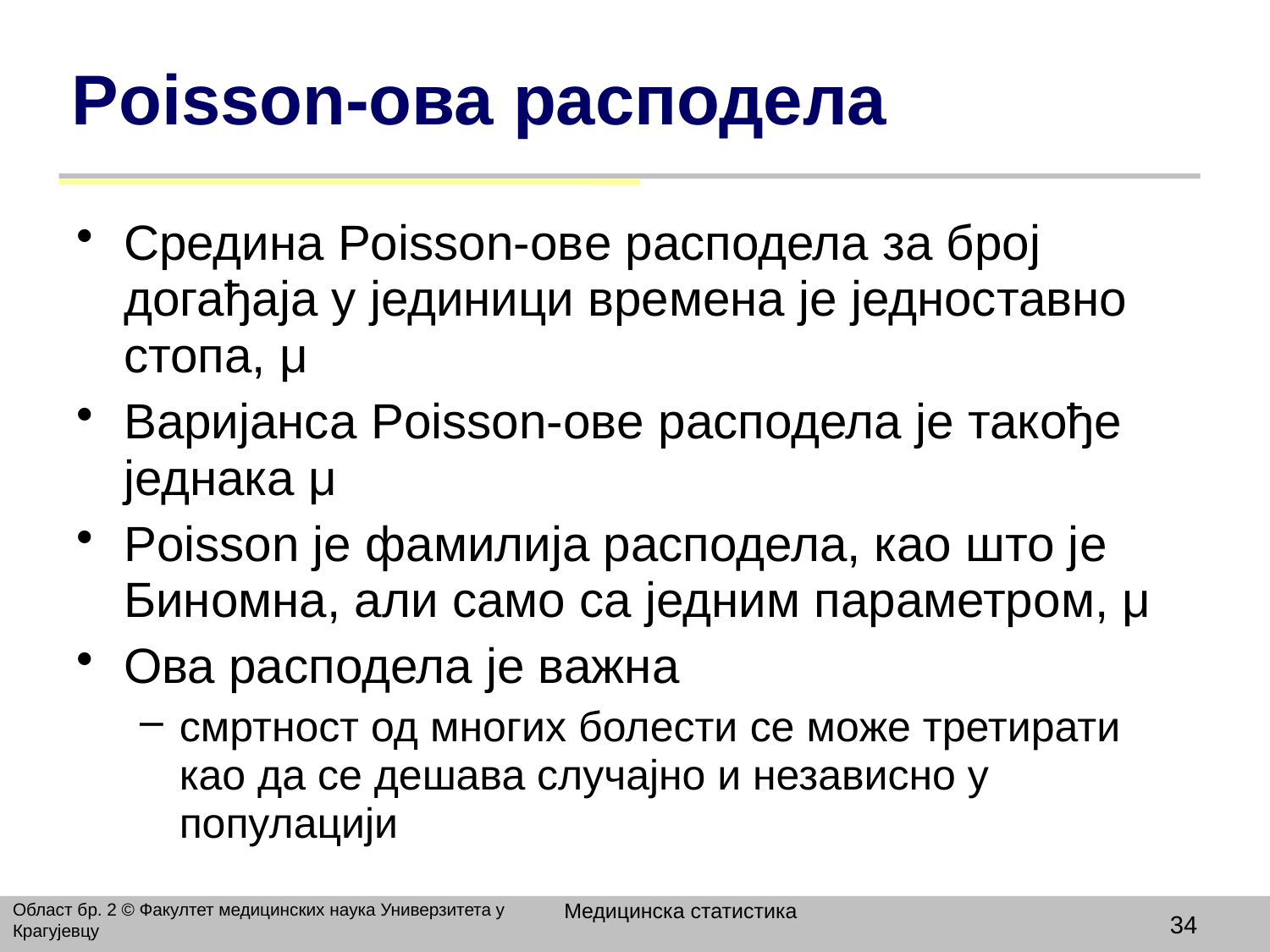

# Poisson-ова расподела
Средина Poisson-ове расподела за број догађаја у јединици времена је једноставно стопа, μ
Варијанса Poisson-ове расподела је такође једнака μ
Poisson је фамилија расподела, као што је Биномна, али само са једним параметром, μ
Ова расподела је важна
смртност од многих болести се може третирати као да се дешава случајно и независно у популацији
Медицинска статистика
Област бр. 2 © Факултет медицинских наука Универзитета у Крагујевцу
34